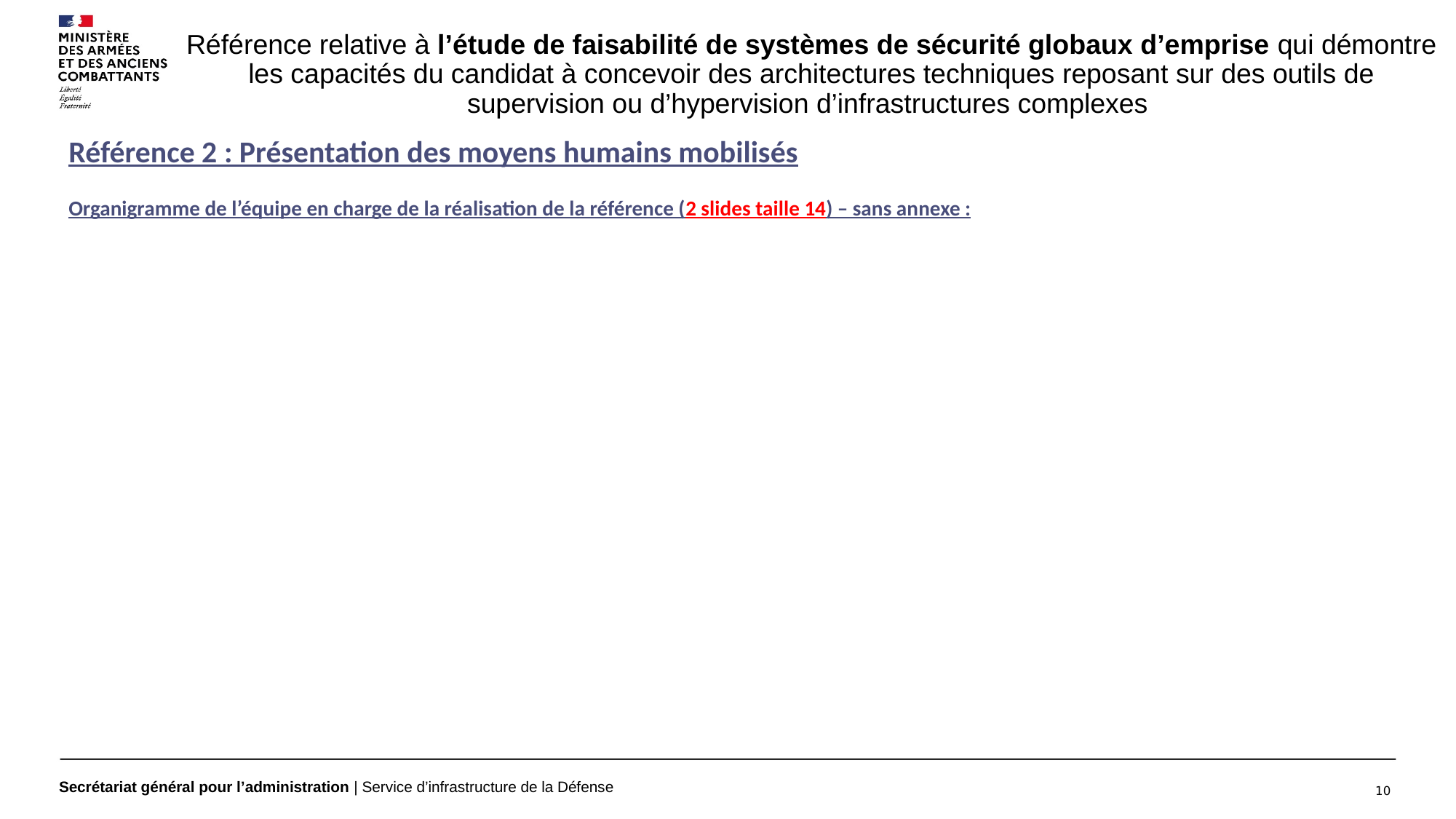

# Référence relative à l’étude de faisabilité de systèmes de sécurité globaux d’emprise qui démontre les capacités du candidat à concevoir des architectures techniques reposant sur des outils de supervision ou d’hypervision d’infrastructures complexes
Référence 2 : Présentation des moyens humains mobilisés

Organigramme de l’équipe en charge de la réalisation de la référence (2 slides taille 14) – sans annexe :

10